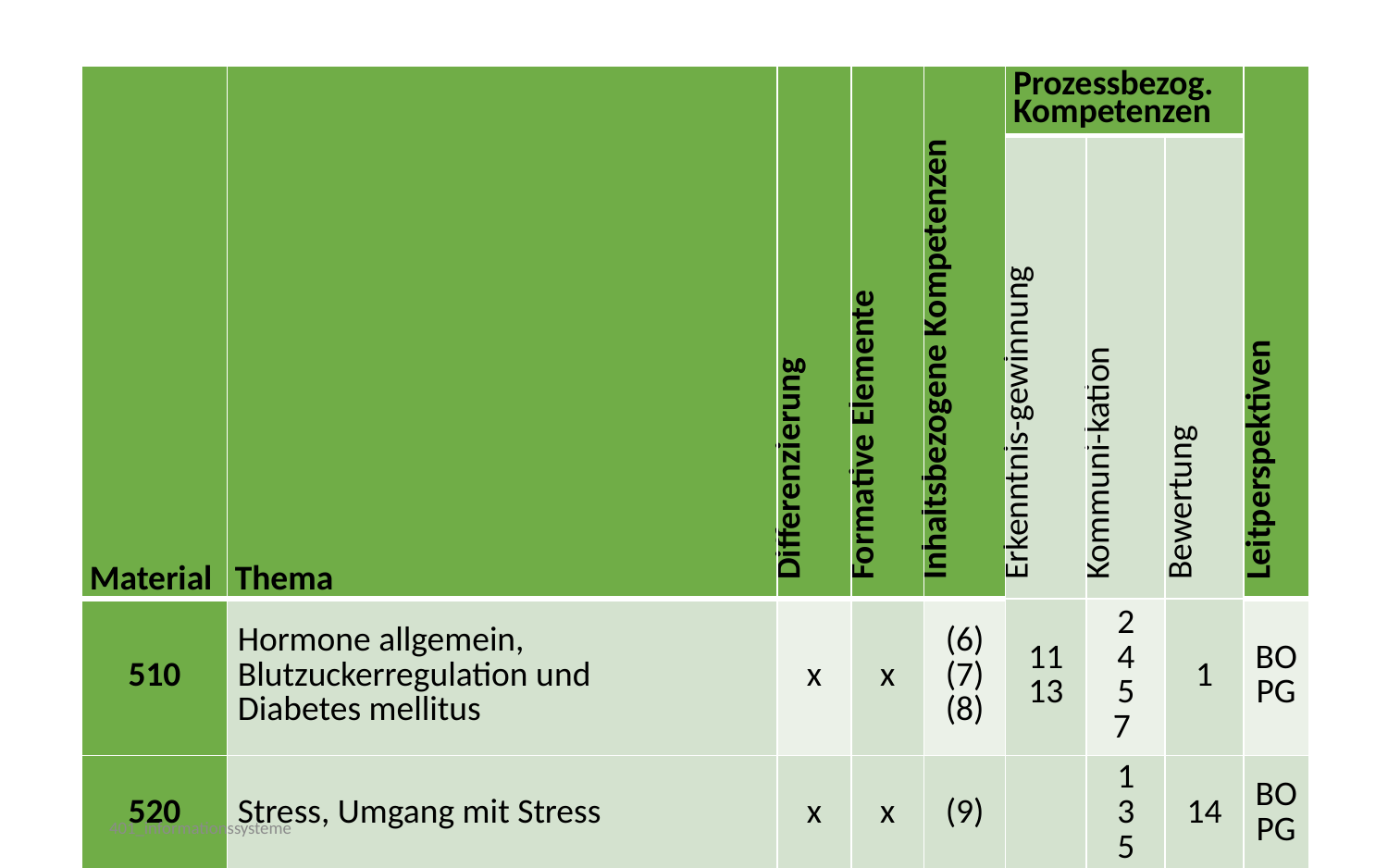

| Material | Thema | Differenzierung | Formative Elemente | Inhaltsbezogene Kompetenzen | Prozessbezog. Kompetenzen |  |  | Leitperspektiven |
| --- | --- | --- | --- | --- | --- | --- | --- | --- |
|  |  |  |  |  | Erkenntnis-gewinnung | Kommuni-kation | Bewertung |  |
| 510 | Hormone allgemein, Blutzuckerregulation und Diabetes mellitus | x | x | (6) (7) (8) | 11 13 | 2 4 5 7 | 1 | BO PG |
| 520 | Stress, Umgang mit Stress | x | x | (9) |  | 1 3 5 | 14 | BO PG |
|  |  |  |  |  |  |  |  |  |
| --- | --- | --- | --- | --- | --- | --- | --- | --- |
| 530 | Sucht/Abhängigkeit |  | x | (10) |  | 1 5 | 1 14 | PG VB |
401_informationssysteme
ZPG Biologie 2016
3